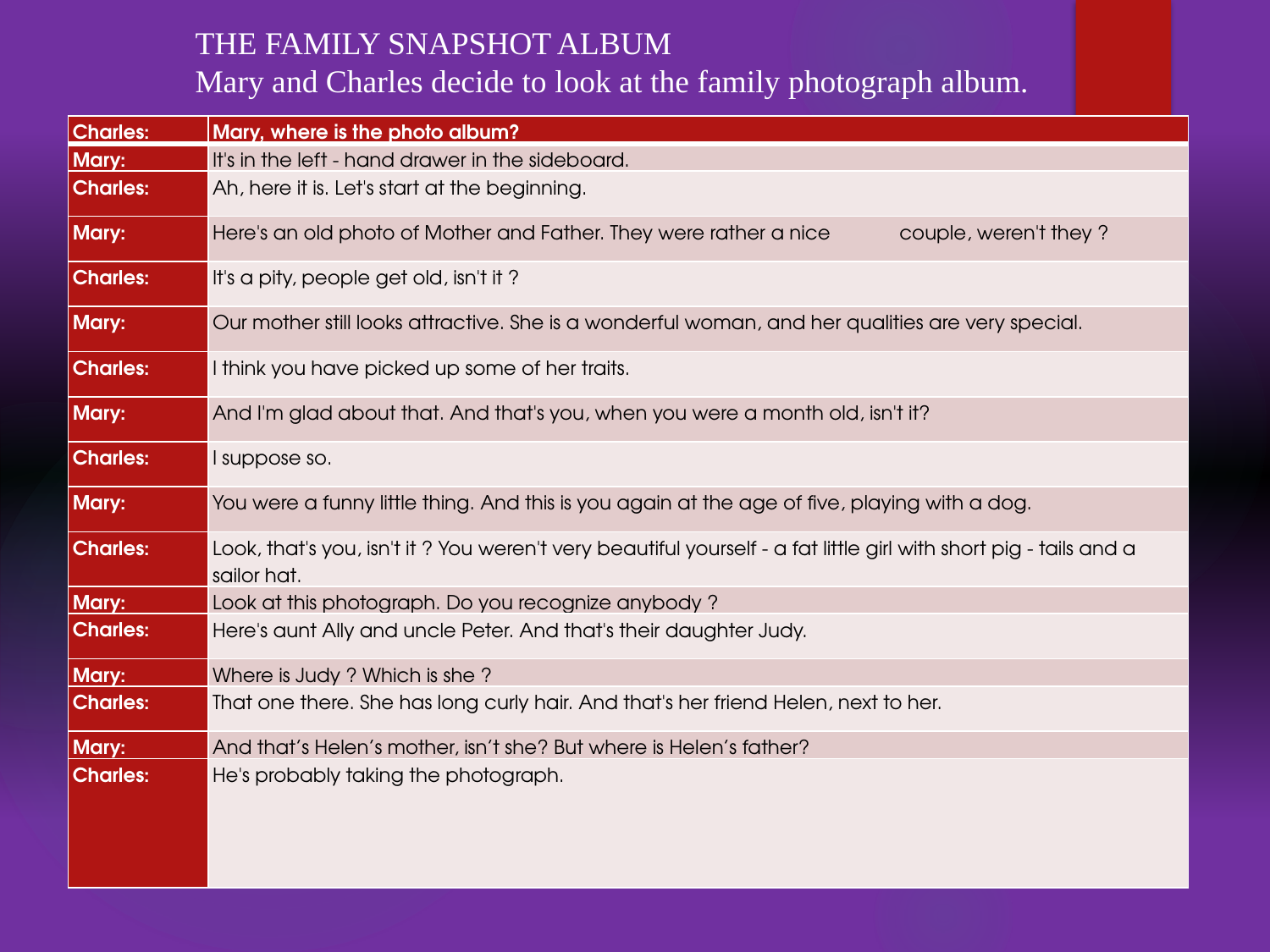

# THE FAMILY SNAPSHOT ALBUM
Mary and Charles decide to look at the family photograph album.
| Charles: | Mary, where is the photo album? |
| --- | --- |
| Mary: | It's in the left - hand drawer in the sideboard. |
| Charles: | Ah, here it is. Let's start at the beginning. |
| Mary: | Here's an old photo of Mother and Father. They were rather a nice couple, weren't they ? |
| Charles: | It's a pity, people get old, isn't it ? |
| Mary: | Our mother still looks attractive. She is a wonderful woman, and her qualities are very special. |
| Charles: | I think you have picked up some of her traits. |
| Mary: | And I'm glad about that. And that's you, when you were a month old, isn't it? |
| Charles: | I suppose so. |
| Mary: | You were a funny little thing. And this is you again at the age of five, playing with a dog. |
| Charles: | Look, that's you, isn't it ? You weren't very beautiful yourself - a fat little girl with short pig - tails and a sailor hat. |
| Mary: | Look at this photograph. Do you recognize anybody ? |
| Charles: | Here's aunt Ally and uncle Peter. And that's their daughter Judy. |
| Mary: | Where is Judy ? Which is she ? |
| Charles: | That one there. She has long curly hair. And that's her friend Helen, next to her. |
| Mary: | And that’s Helen’s mother, isn’t she? But where is Helen’s father? |
| Charles: | He's probably taking the photograph. |